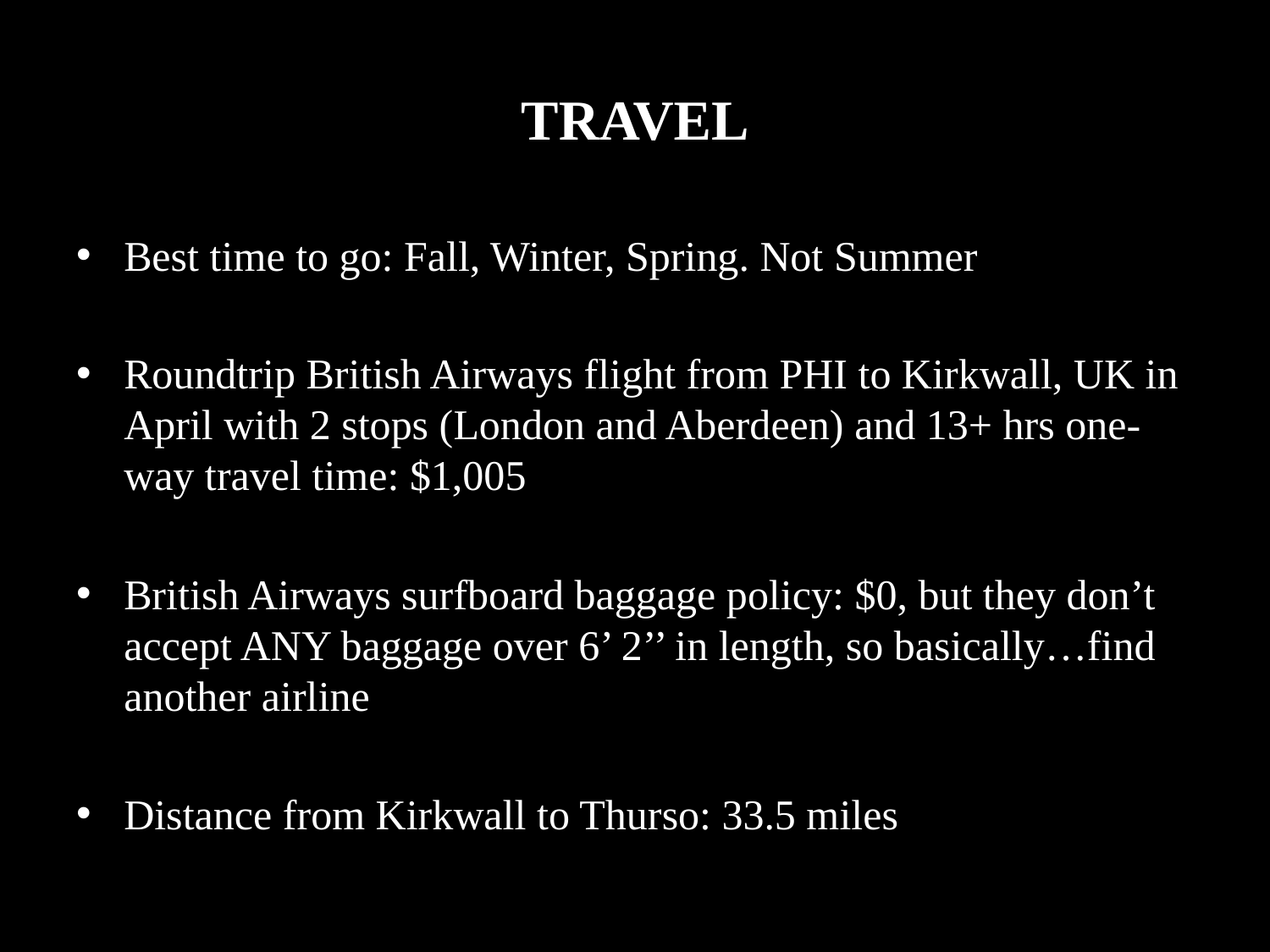

# TRAVEL
Best time to go: Fall, Winter, Spring. Not Summer

Roundtrip British Airways flight from PHI to Kirkwall, UK in April with 2 stops (London and Aberdeen) and 13+ hrs one-way travel time: $1,005

British Airways surfboard baggage policy: $0, but they don’t accept ANY baggage over 6’ 2’’ in length, so basically…find another airline

Distance from Kirkwall to Thurso: 33.5 miles